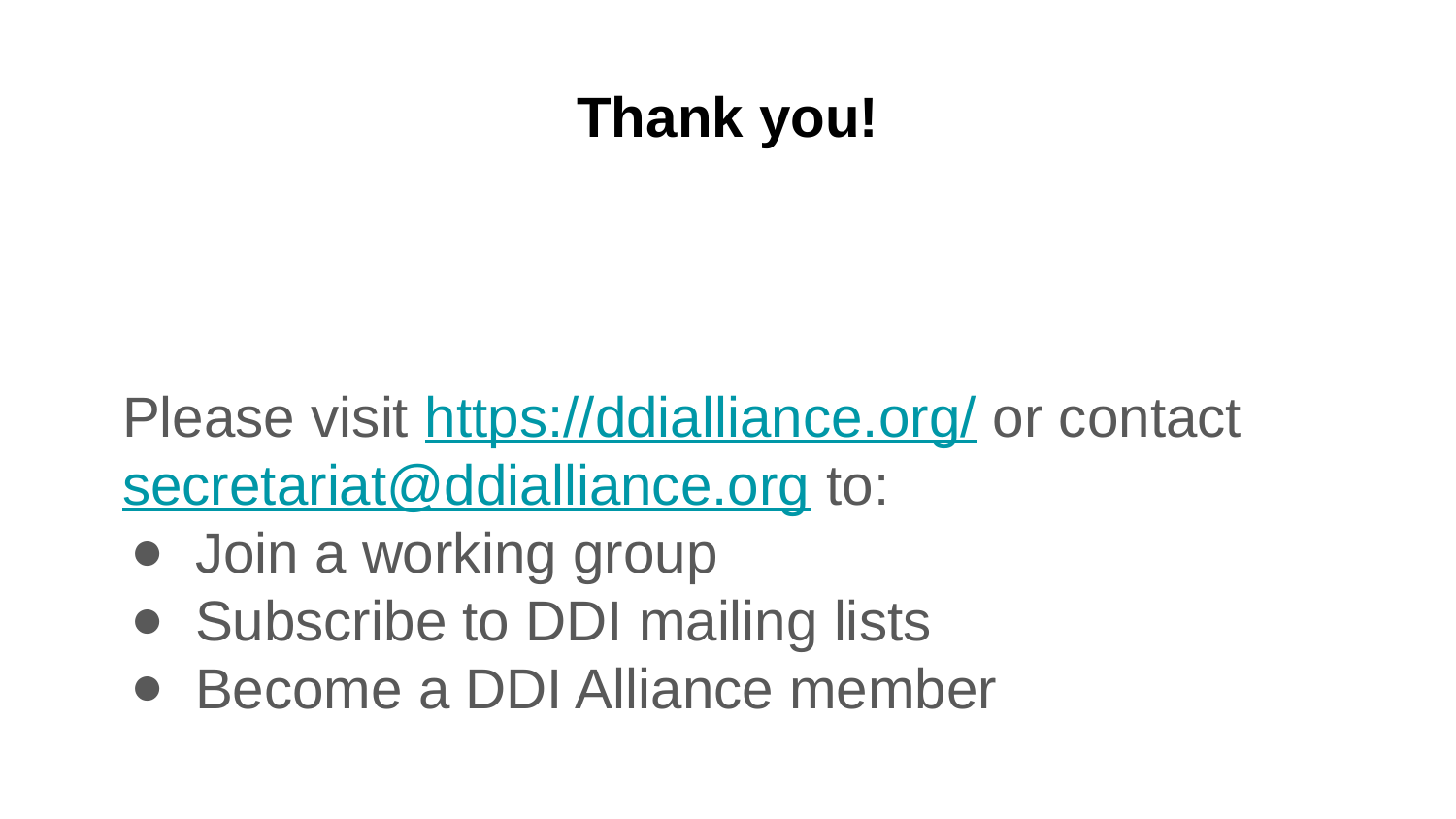

Thank you!
Please visit https://ddialliance.org/ or contact secretariat@ddialliance.org to:
Join a working group
Subscribe to DDI mailing lists
Become a DDI Alliance member